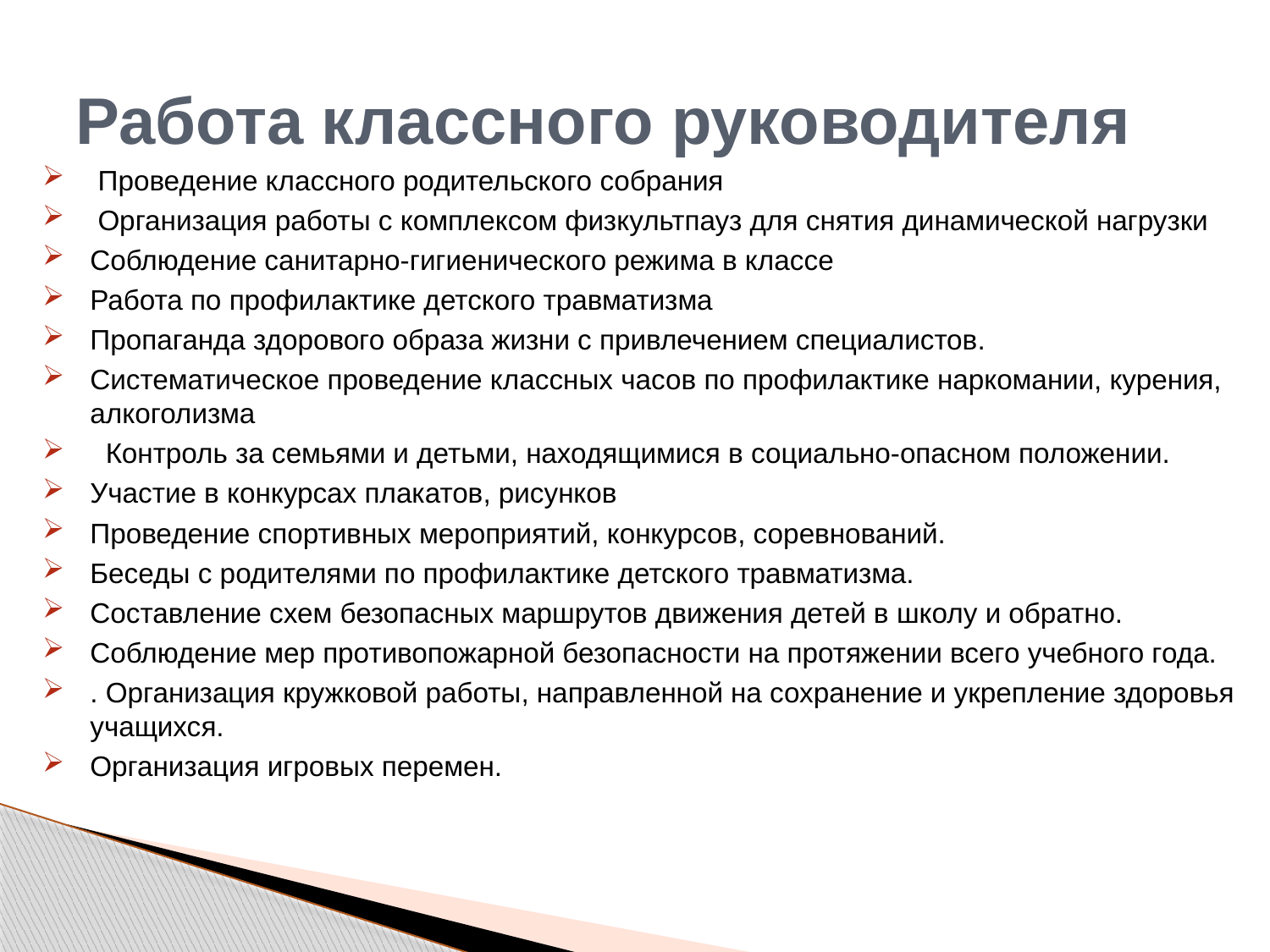

# Работа классного руководителя
 Проведение классного родительского собрания
 Организация работы с комплексом физкультпауз для снятия динамической нагрузки
Соблюдение санитарно-гигиенического режима в классе
Работа по профилактике детского травматизма
Пропаганда здорового образа жизни с привлечением специалистов.
Систематическое проведение классных часов по профилактике наркомании, курения, алкоголизма
  Контроль за семьями и детьми, находящимися в социально-опасном положении.
Участие в конкурсах плакатов, рисунков
Проведение спортивных мероприятий, конкурсов, соревнований.
Беседы с родителями по профилактике детского травматизма.
Составление схем безопасных маршрутов движения детей в школу и обратно.
Соблюдение мер противопожарной безопасности на протяжении всего учебного года.
. Организация кружковой работы, направленной на сохранение и укрепление здоровья учащихся.
Организация игровых перемен.